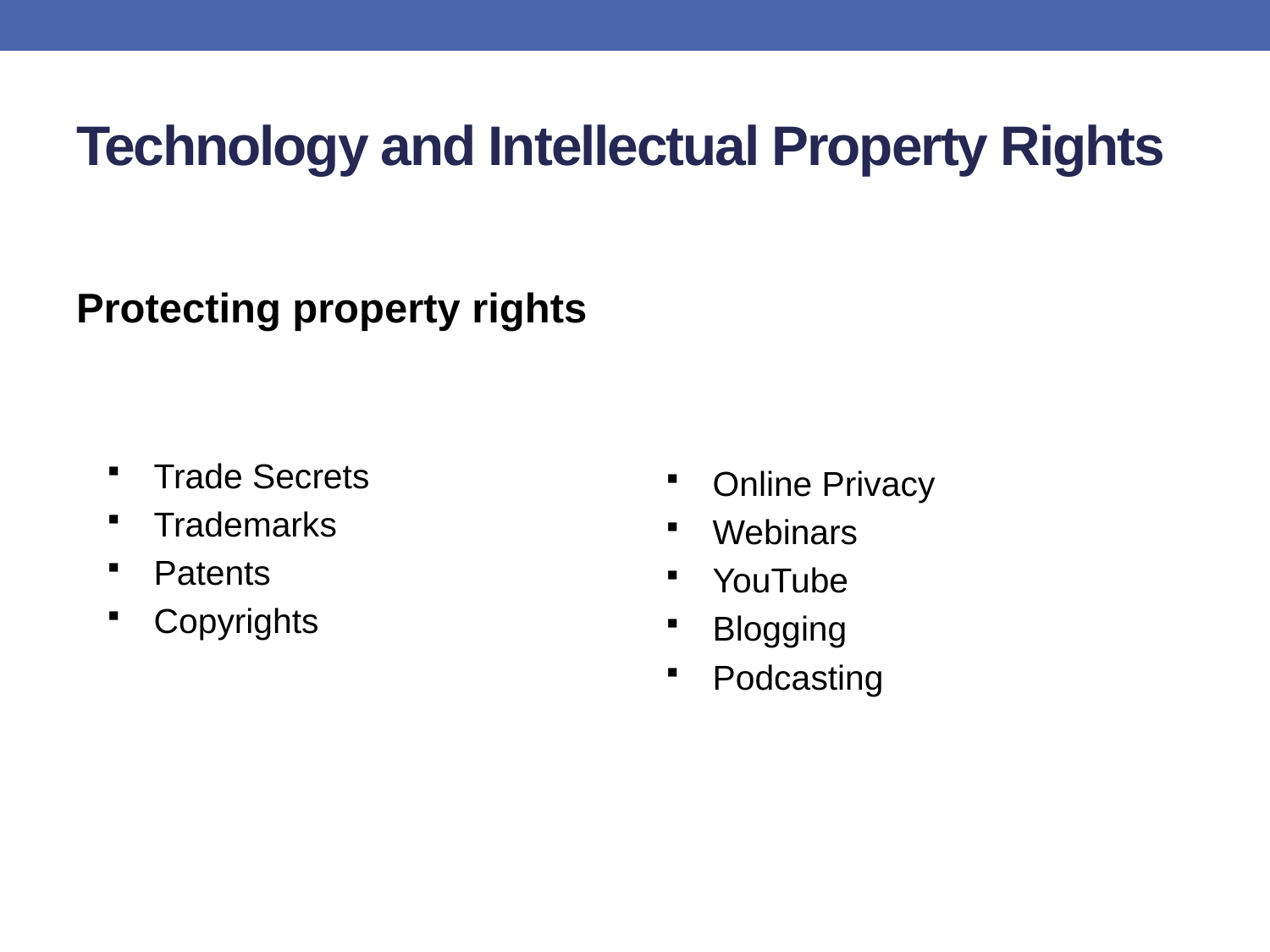

# Technology and Intellectual Property Rights
Protecting property rights

Trade Secrets
Trademarks
Patents
Copyrights

Online Privacy
Webinars
YouTube
Blogging
Podcasting